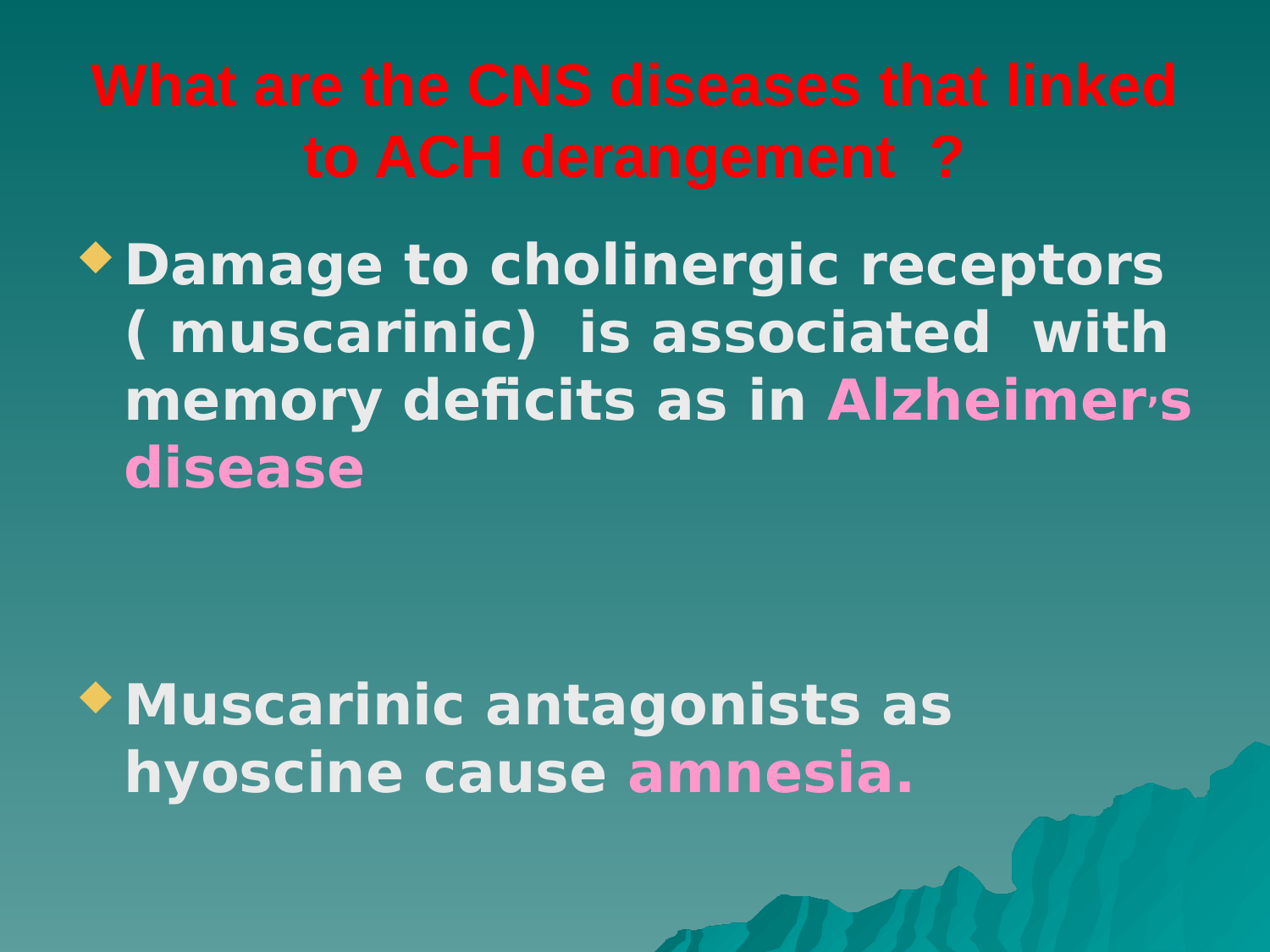

# What are the CNS diseases that linked to ACH derangement  ?
Damage to cholinergic receptors ( muscarinic)  is associated  with memory deficits as in Alzheimer,s disease

Muscarinic antagonists as hyoscine cause amnesia.